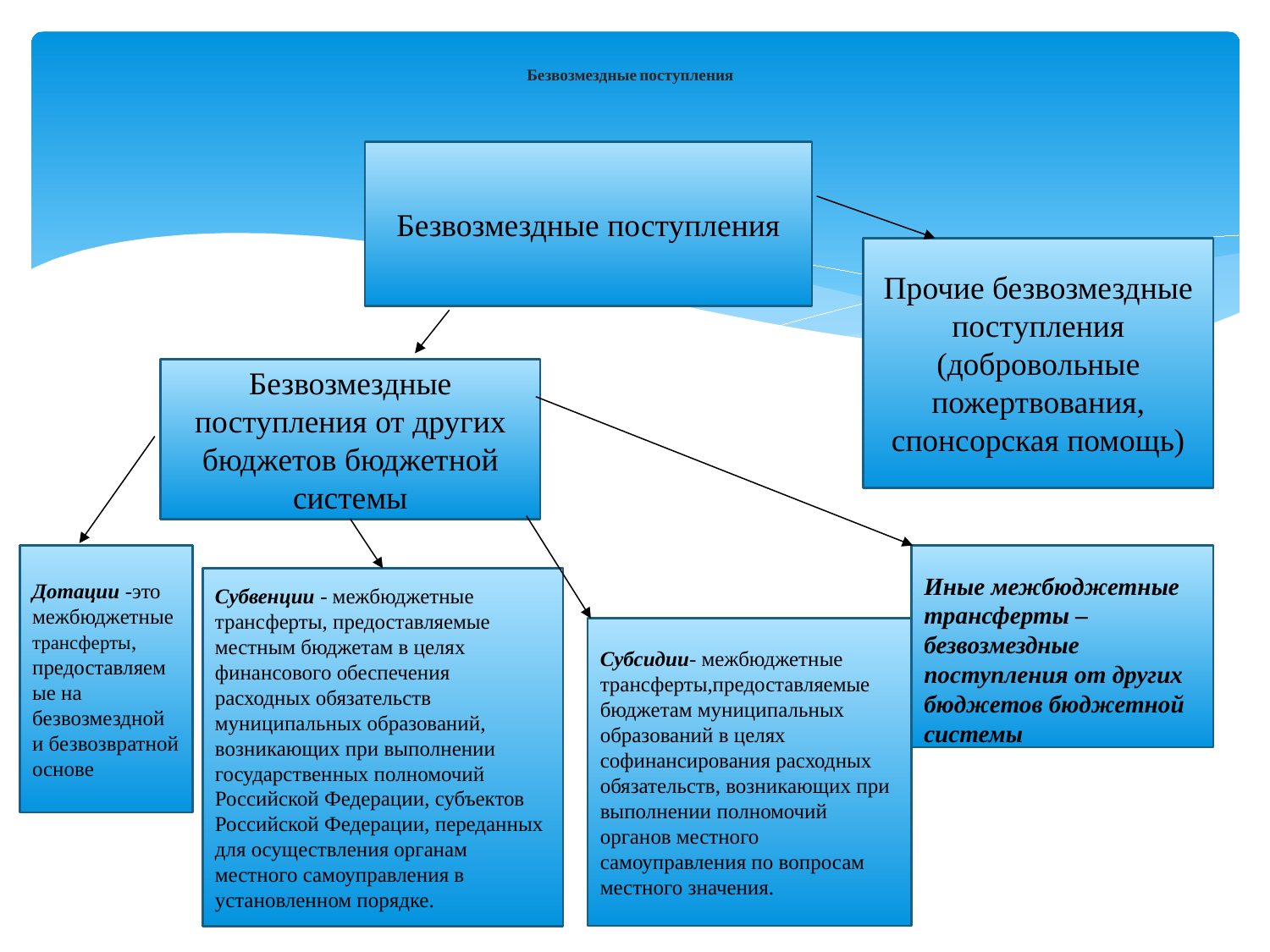

# Безвозмездные поступления
Безвозмездные поступления
Прочие безвозмездные поступления (добровольные пожертвования, спонсорская помощь)
Безвозмездные поступления от других бюджетов бюджетной системы
Дотации -это межбюджетные трансферты, предоставляемые на безвозмездной и безвозвратной основе

Иные межбюджетные трансферты – безвозмездные поступления от других бюджетов бюджетной системы
Субвенции - межбюджетные трансферты, предоставляемые местным бюджетам в целях финансового обеспечения расходных обязательств муниципальных образований, возникающих при выполнении государственных полномочий Российской Федерации, субъектов Российской Федерации, переданных для осуществления органам местного самоуправления в установленном порядке.
Субсидии- межбюджетные трансферты,предоставляемые бюджетам муниципальных образований в целях софинансирования расходных обязательств, возникающих при выполнении полномочий органов местного самоуправления по вопросам местного значения.
13